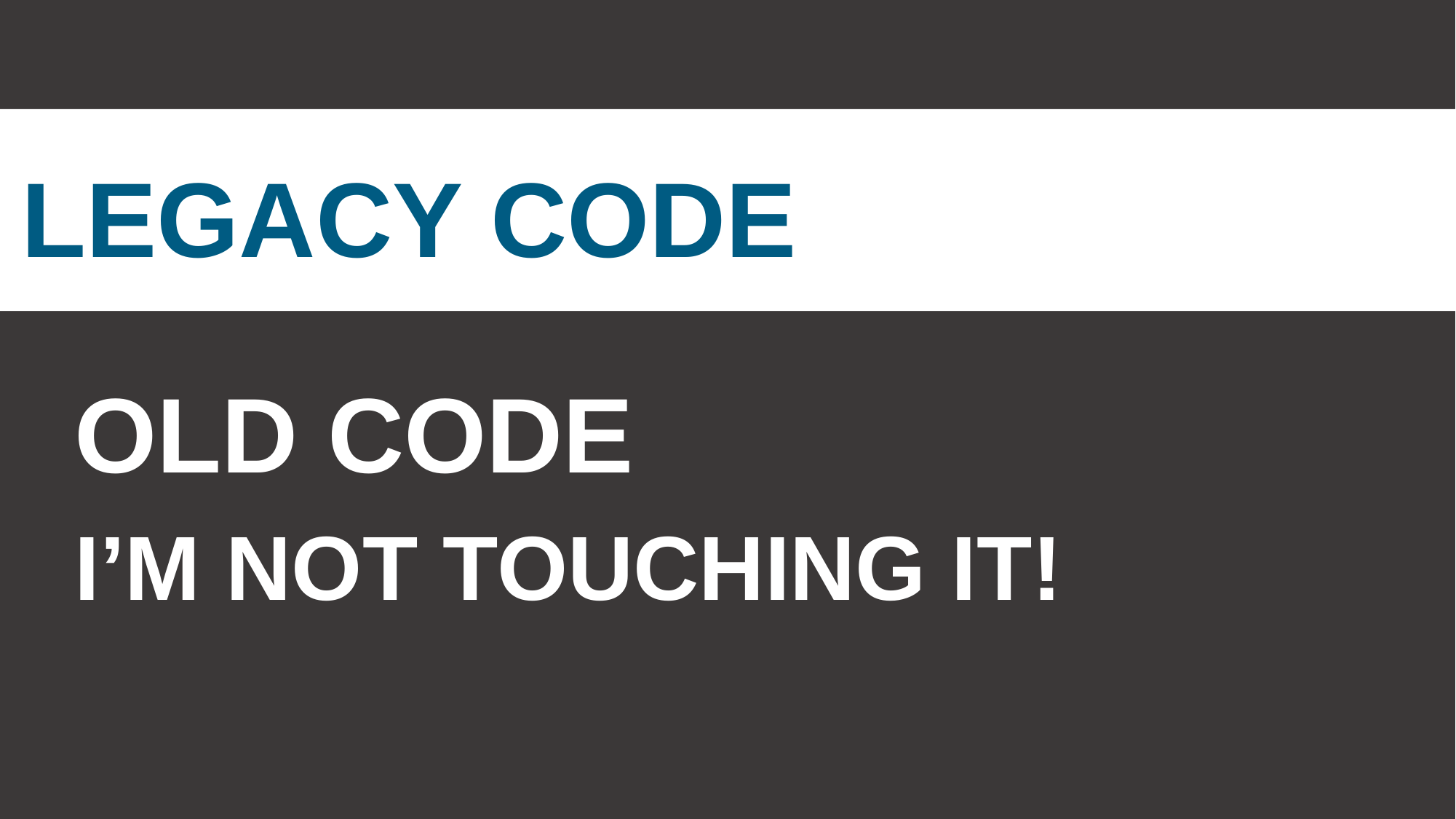

# LEGACY CODE
OLD CODE
I’M NOT TOUCHING IT!